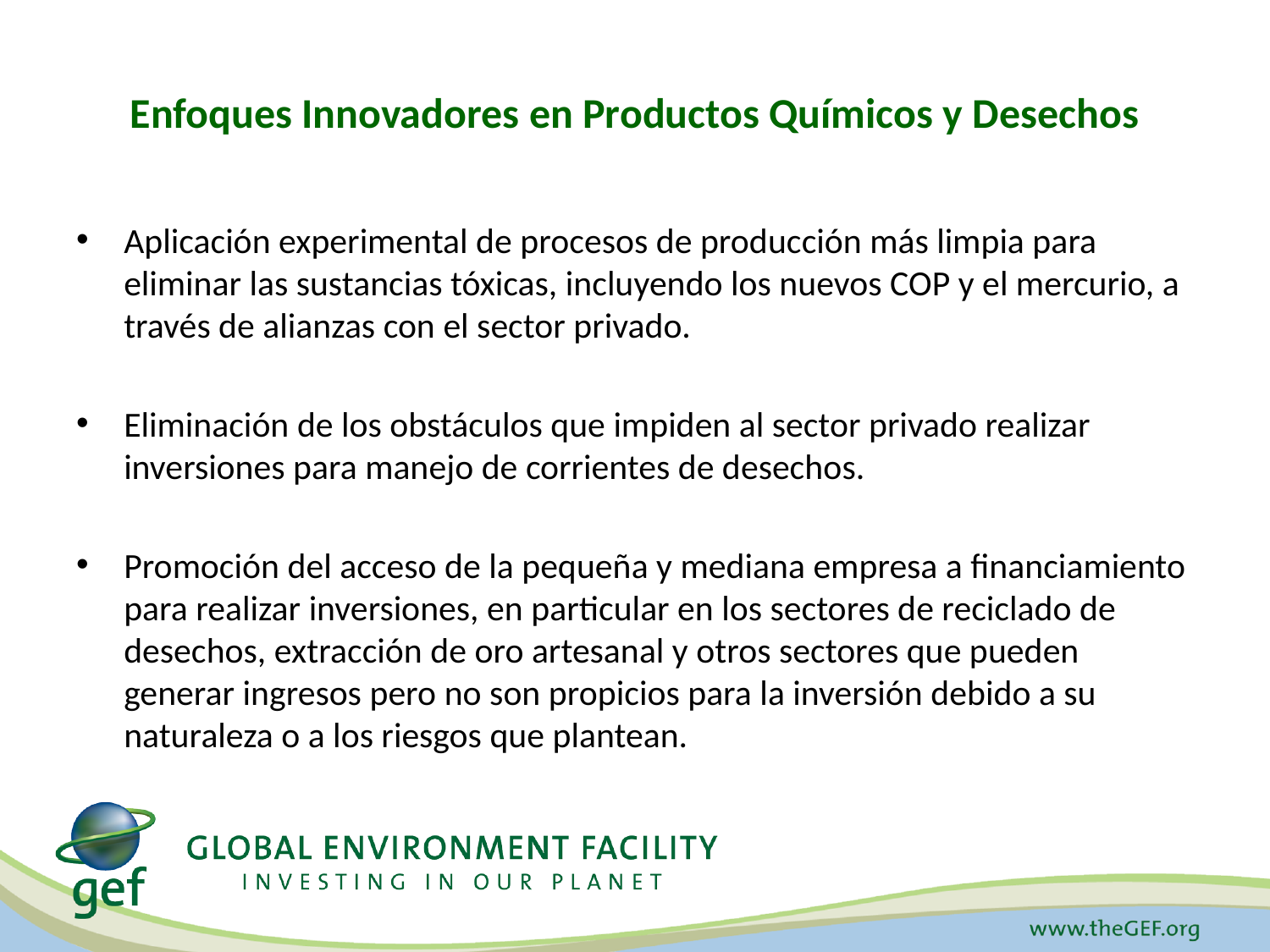

# Enfoques Innovadores en Productos Químicos y Desechos
Aplicación experimental de procesos de producción más limpia para eliminar las sustancias tóxicas, incluyendo los nuevos COP y el mercurio, a través de alianzas con el sector privado.

Eliminación de los obstáculos que impiden al sector privado realizar inversiones para manejo de corrientes de desechos.

Promoción del acceso de la pequeña y mediana empresa a financiamiento para realizar inversiones, en particular en los sectores de reciclado de desechos, extracción de oro artesanal y otros sectores que pueden generar ingresos pero no son propicios para la inversión debido a su naturaleza o a los riesgos que plantean.